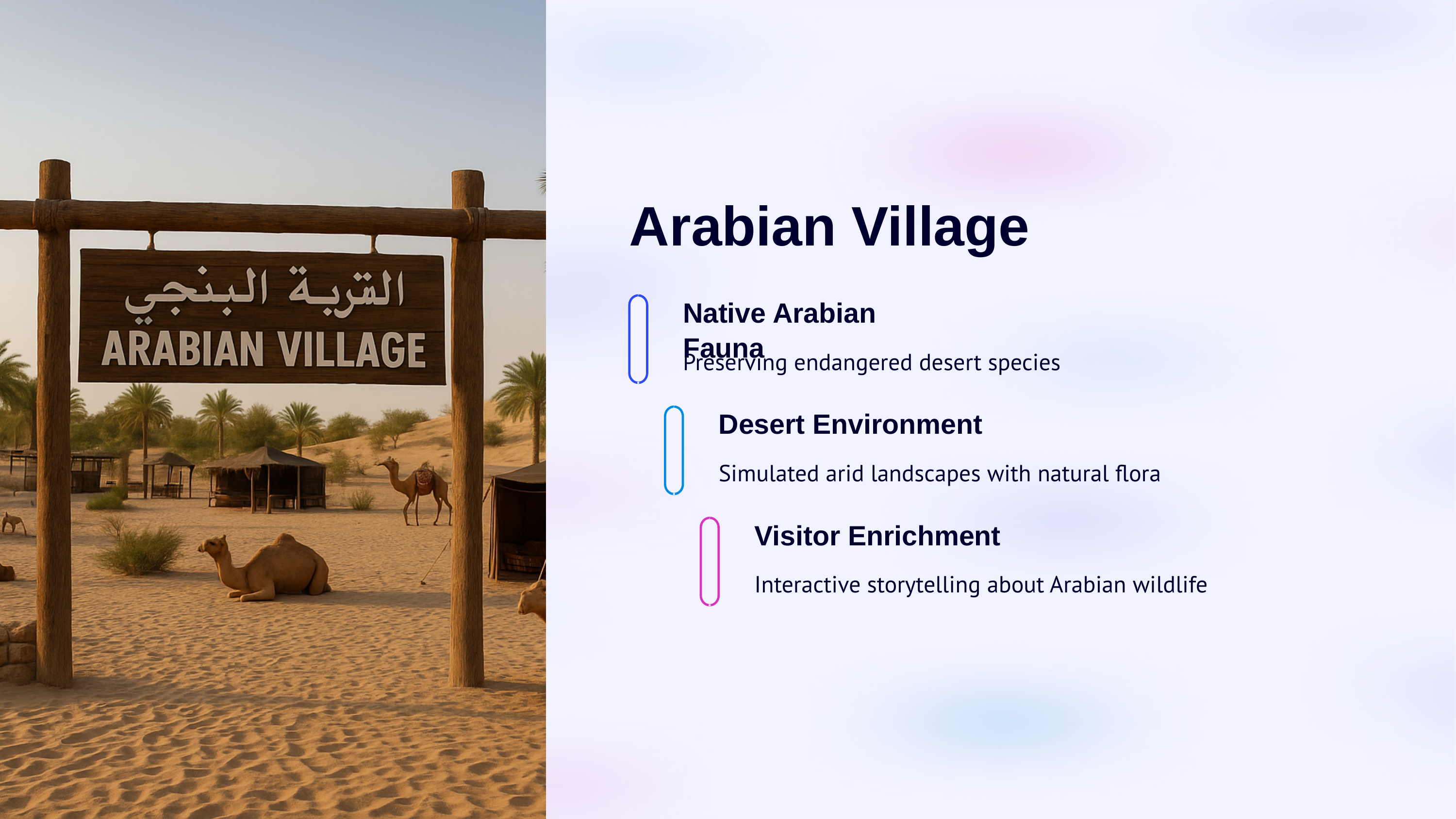

Arabian Village
Native Arabian Fauna

Preserving endangered desert species
Desert Environment

Simulated arid landscapes with natural flora
Visitor Enrichment

Interactive storytelling about Arabian wildlife